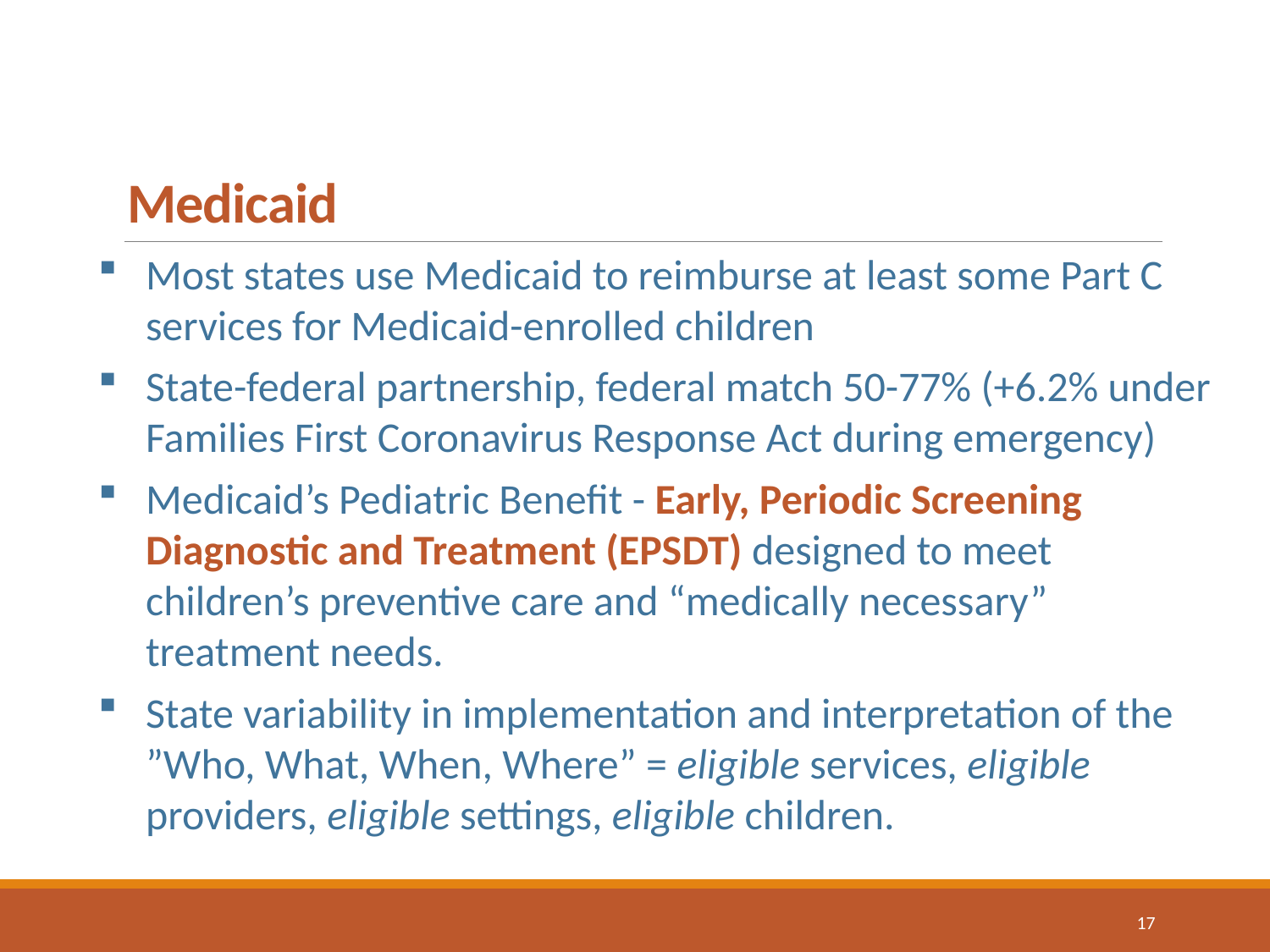

# Medicaid
Most states use Medicaid to reimburse at least some Part C services for Medicaid-enrolled children
State-federal partnership, federal match 50-77% (+6.2% under Families First Coronavirus Response Act during emergency)
Medicaid’s Pediatric Benefit - Early, Periodic Screening Diagnostic and Treatment (EPSDT) designed to meet children’s preventive care and “medically necessary” treatment needs.
State variability in implementation and interpretation of the ”Who, What, When, Where” = eligible services, eligible providers, eligible settings, eligible children.
17